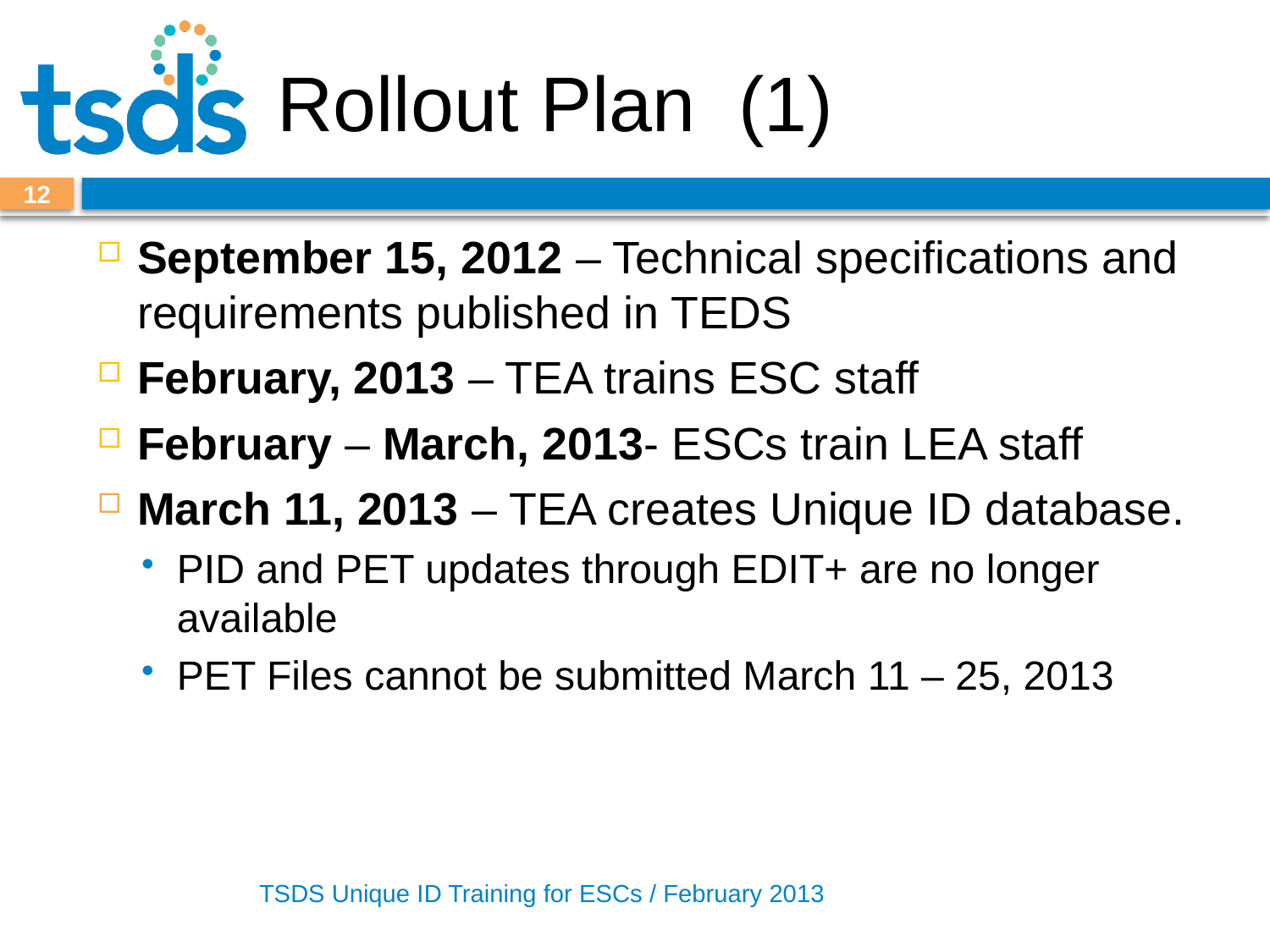

# Rollout Plan  (1)
12
September 15, 2012 – Technical specifications and requirements published in TEDS
February, 2013 – TEA trains ESC staff
February – March, 2013- ESCs train LEA staff
March 11, 2013 – TEA creates Unique ID database.
PID and PET updates through EDIT+ are no longer available
PET Files cannot be submitted March 11 – 25, 2013

TSDS Unique ID Training for ESCs / February 2013